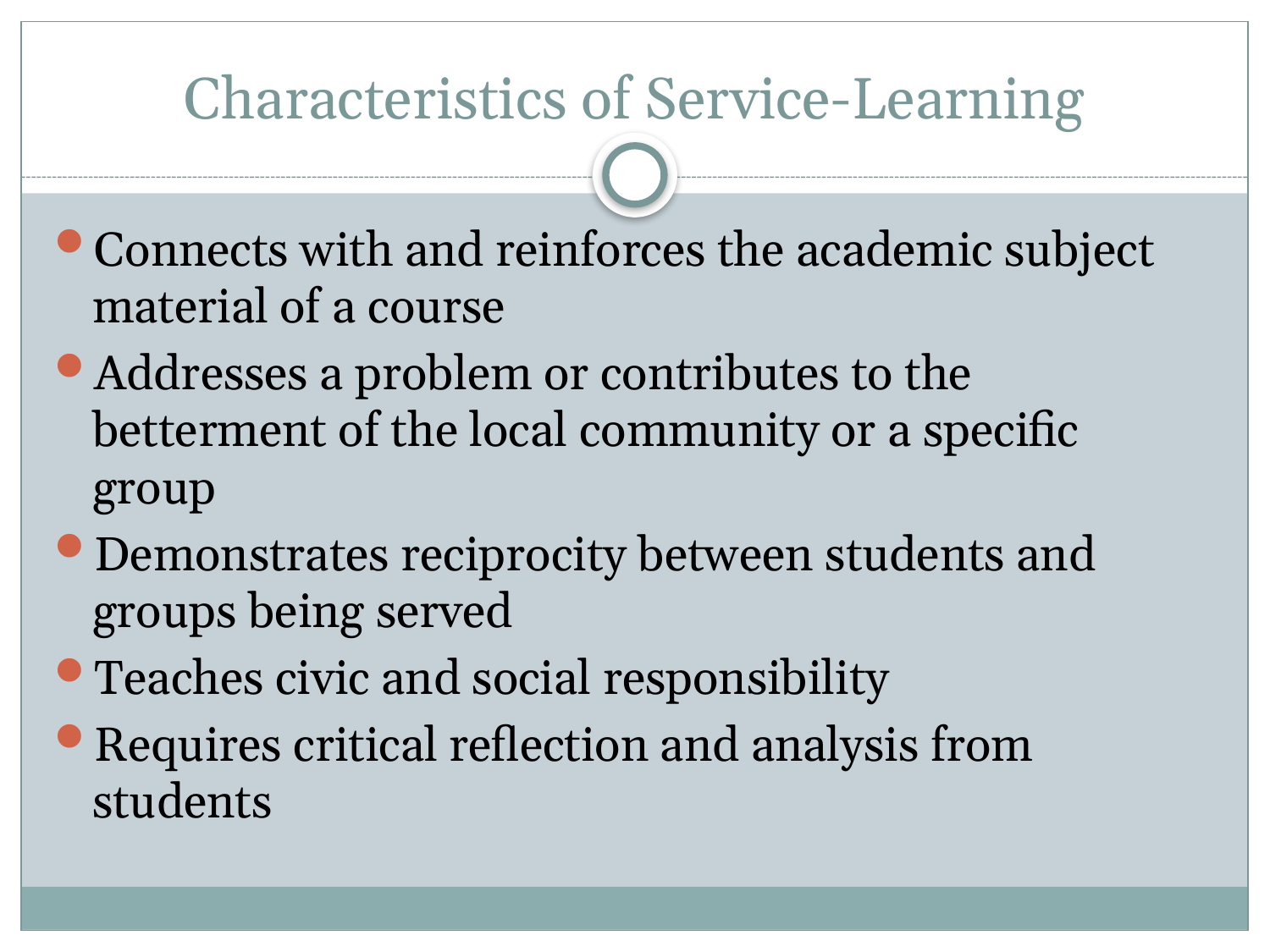

# Characteristics of Service-Learning
Connects with and reinforces the academic subject material of a course
Addresses a problem or contributes to the betterment of the local community or a specific group
Demonstrates reciprocity between students and groups being served
Teaches civic and social responsibility
Requires critical reflection and analysis from students